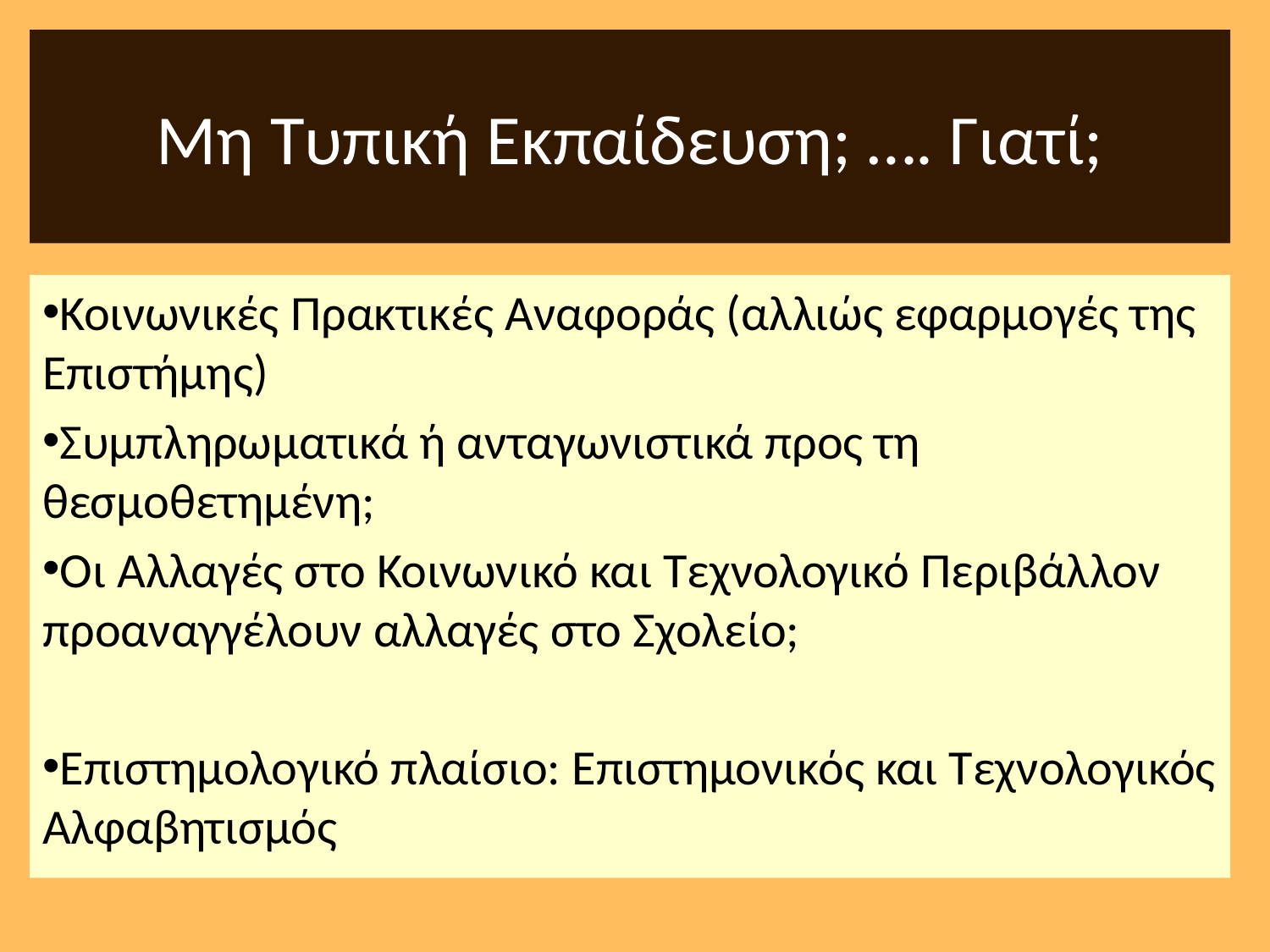

# Μη Τυπική Εκπαίδευση; …. Γιατί;
Κοινωνικές Πρακτικές Αναφοράς (αλλιώς εφαρμογές της Επιστήμης)
Συμπληρωματικά ή ανταγωνιστικά προς τη θεσμοθετημένη;
Οι Αλλαγές στο Κοινωνικό και Τεχνολογικό Περιβάλλον προαναγγέλουν αλλαγές στο Σχολείο;

Επιστημολογικό πλαίσιο: Επιστημονικός και Τεχνολογικός Αλφαβητισμός